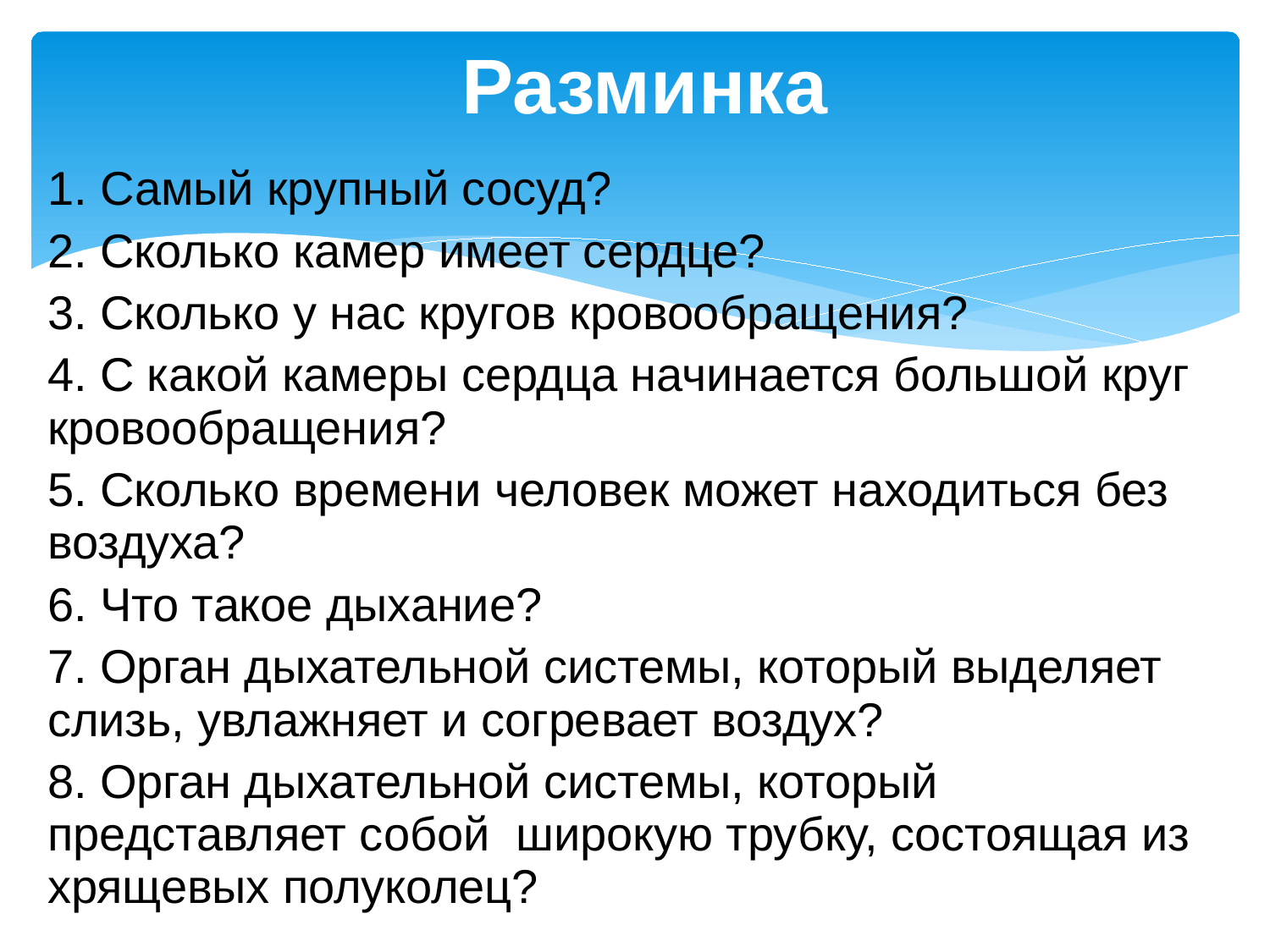

# Разминка
1. Самый крупный сосуд?
2. Сколько камер имеет сердце?
3. Сколько у нас кругов кровообращения?
4. С какой камеры сердца начинается большой круг кровообращения?
5. Сколько времени человек может находиться без воздуха?
6. Что такое дыхание?
7. Орган дыхательной системы, который выделяет слизь, увлажняет и согревает воздух?
8. Орган дыхательной системы, который представляет собой  широкую трубку, состоящая из хрящевых полуколец?